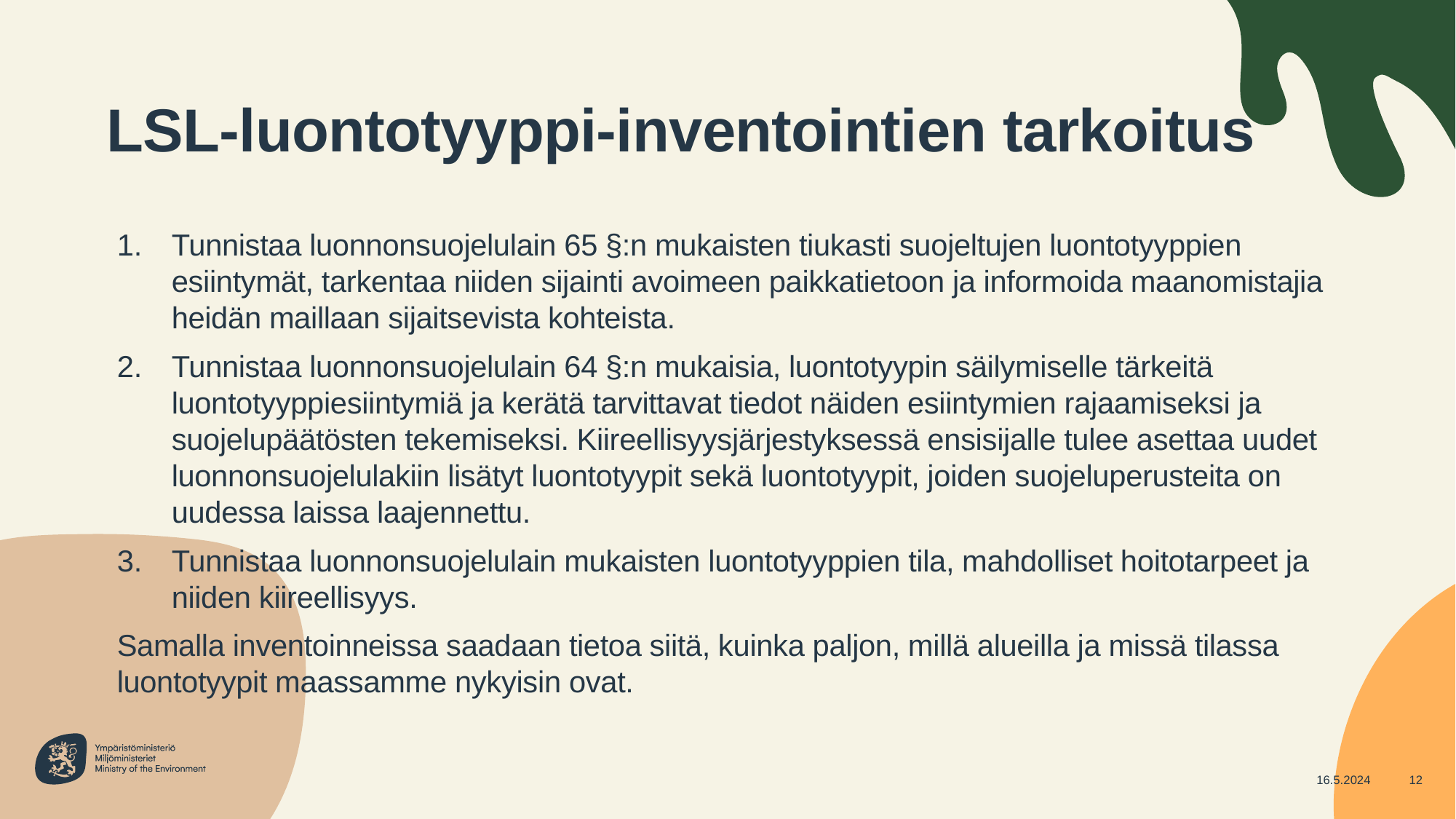

# LSL-luontotyyppi-inventointien tarkoitus
Tunnistaa luonnonsuojelulain 65 §:n mukaisten tiukasti suojeltujen luontotyyppien esiintymät, tarkentaa niiden sijainti avoimeen paikkatietoon ja informoida maanomistajia heidän maillaan sijaitsevista kohteista.
Tunnistaa luonnonsuojelulain 64 §:n mukaisia, luontotyypin säilymiselle tärkeitä luontotyyppiesiintymiä ja kerätä tarvittavat tiedot näiden esiintymien rajaamiseksi ja suojelupäätösten tekemiseksi. Kiireellisyysjärjestyksessä ensisijalle tulee asettaa uudet luonnonsuojelulakiin lisätyt luontotyypit sekä luontotyypit, joiden suojeluperusteita on uudessa laissa laajennettu.
Tunnistaa luonnonsuojelulain mukaisten luontotyyppien tila, mahdolliset hoitotarpeet ja niiden kiireellisyys.
Samalla inventoinneissa saadaan tietoa siitä, kuinka paljon, millä alueilla ja missä tilassa luontotyypit maassamme nykyisin ovat.

16.5.2024
12